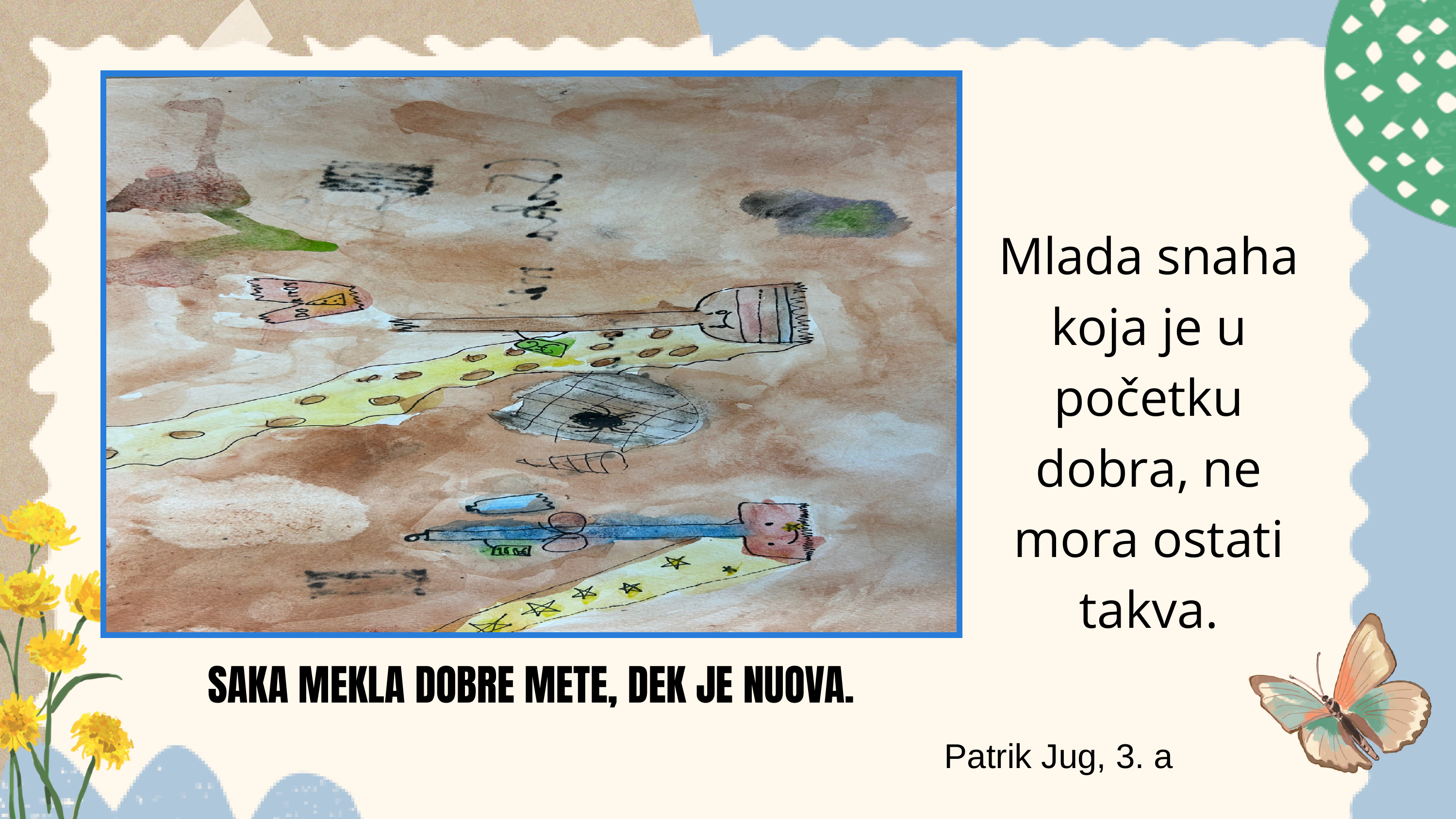

Mlada snaha koja je u početku dobra, ne mora ostati takva.

SAKA MEKLA DOBRE METE, DEK JE NUOVA.
Patrik Jug, 3. a